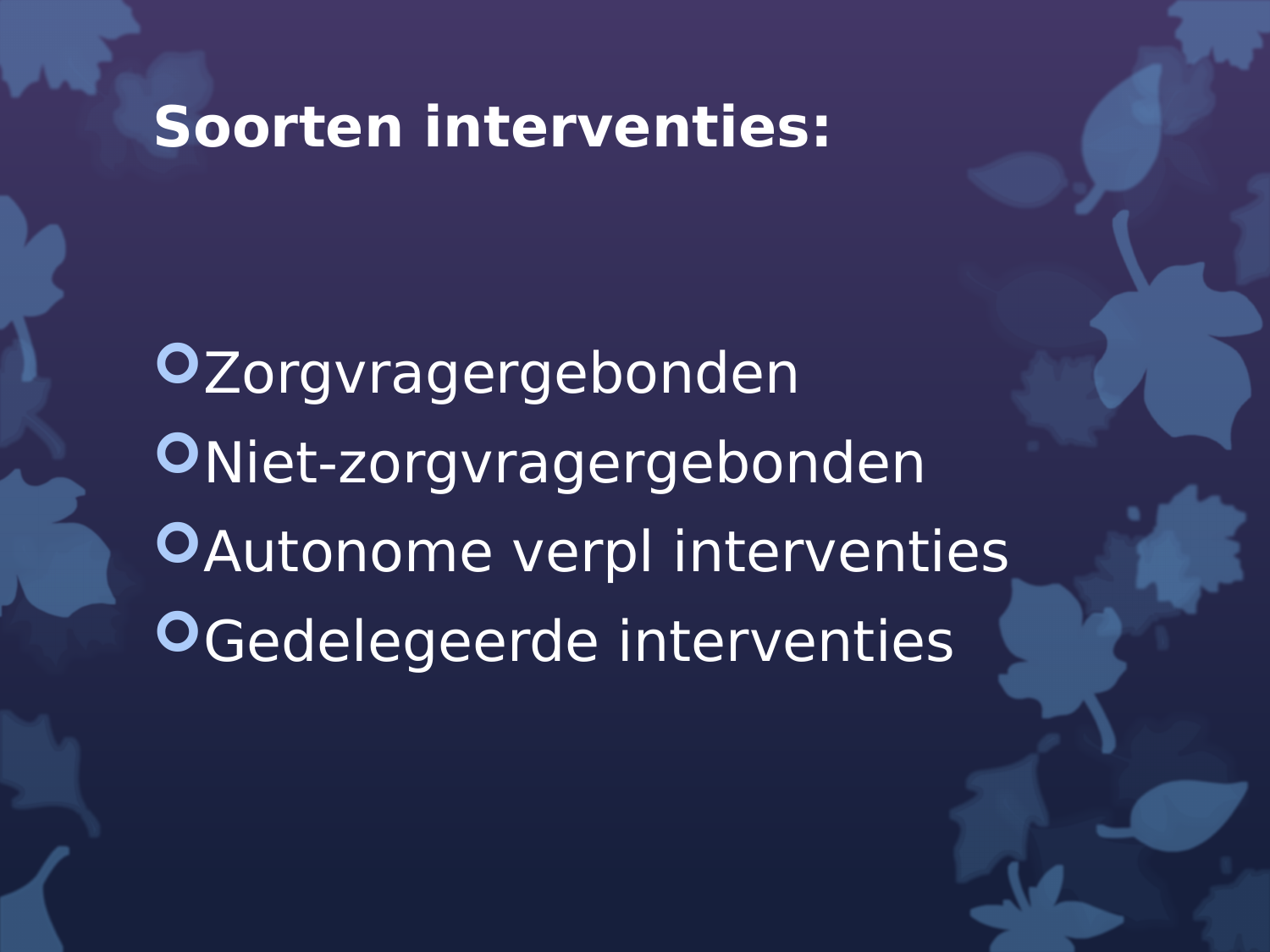

# Soorten interventies:
Zorgvragergebonden
Niet-zorgvragergebonden
Autonome verpl interventies
Gedelegeerde interventies